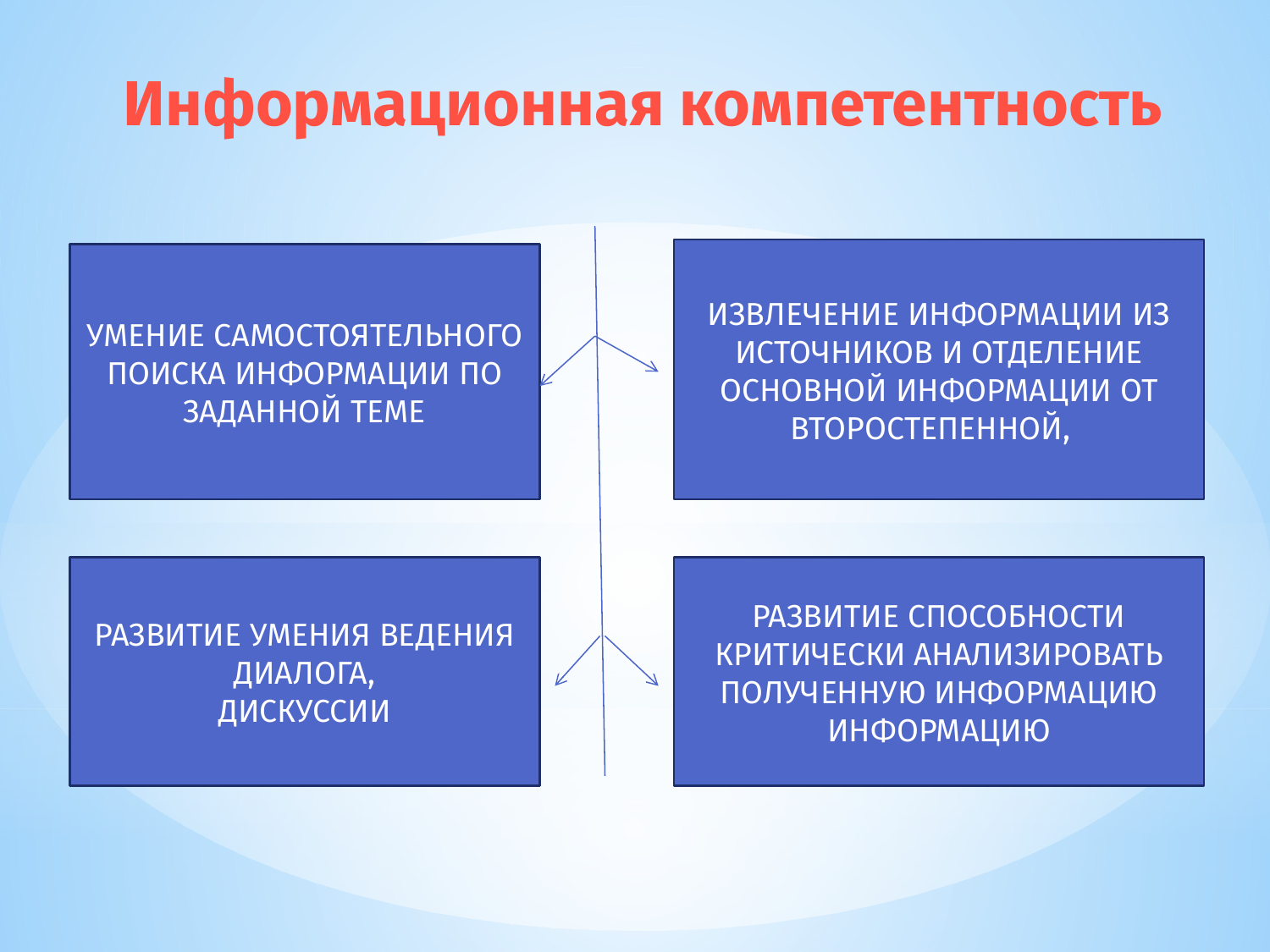

Информационная компетентность
ИЗВЛЕЧЕНИЕ ИНФОРМАЦИИ ИЗ ИСТОЧНИКОВ И ОТДЕЛЕНИЕ ОСНОВНОЙ ИНФОРМАЦИИ ОТ ВТОРОСТЕПЕННОЙ,
УМЕНИЕ САМОСТОЯТЕЛЬНОГО ПОИСКА ИНФОРМАЦИИ ПО ЗАДАННОЙ ТЕМЕ
РАЗВИТИЕ УМЕНИЯ ВЕДЕНИЯ ДИАЛОГА,
ДИСКУССИИ
РАЗВИТИЕ СПОСОБНОСТИ КРИТИЧЕСКИ АНАЛИЗИРОВАТЬ ПОЛУЧЕННУЮ ИНФОРМАЦИЮ ИНФОРМАЦИЮ